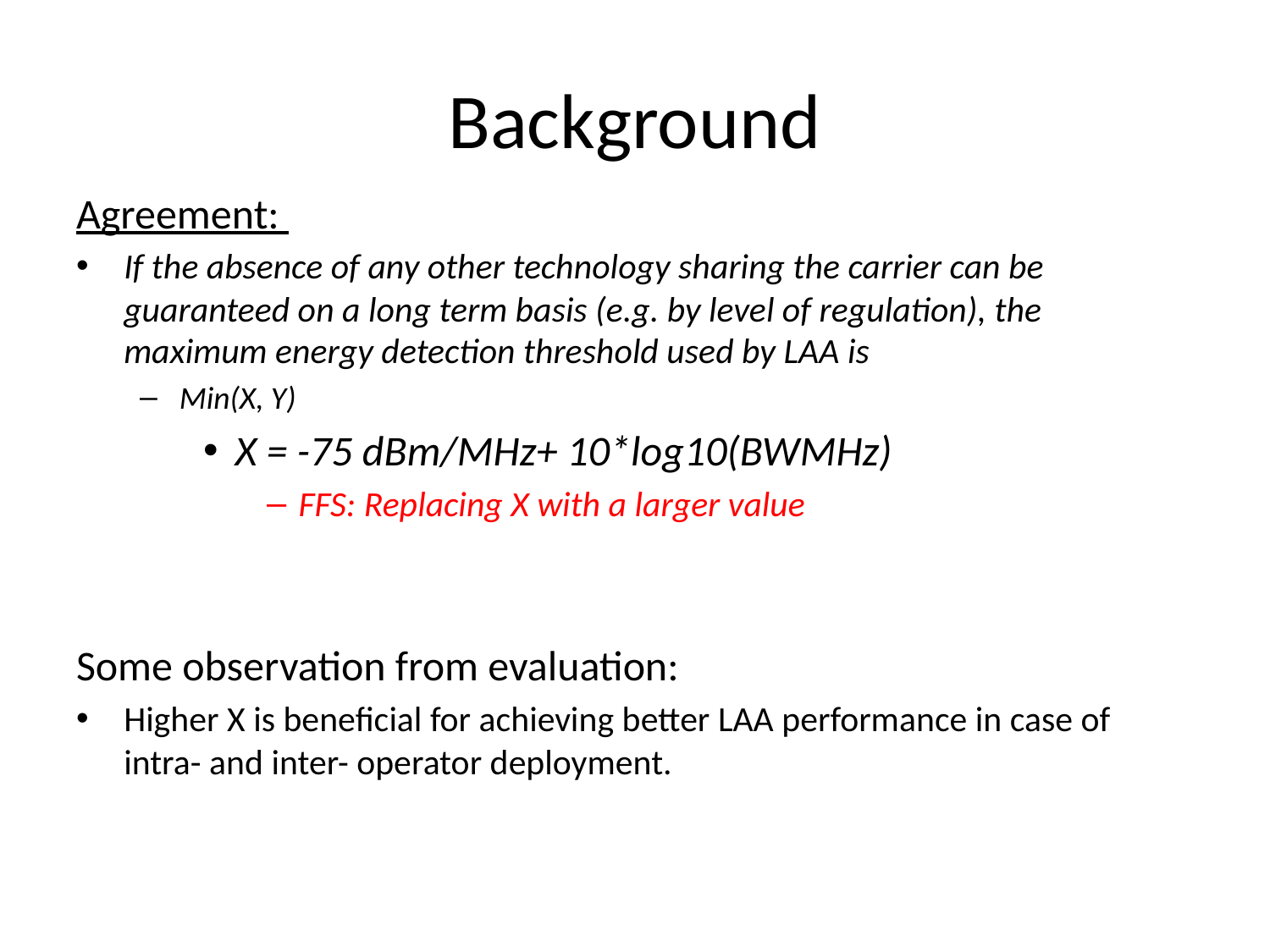

# Background
Agreement:
If the absence of any other technology sharing the carrier can be guaranteed on a long term basis (e.g. by level of regulation), the maximum energy detection threshold used by LAA is
Min(X, Y)
X = -75 dBm/MHz+ 10*log10(BWMHz)
FFS: Replacing X with a larger value

Some observation from evaluation:
Higher X is beneficial for achieving better LAA performance in case of intra- and inter- operator deployment.